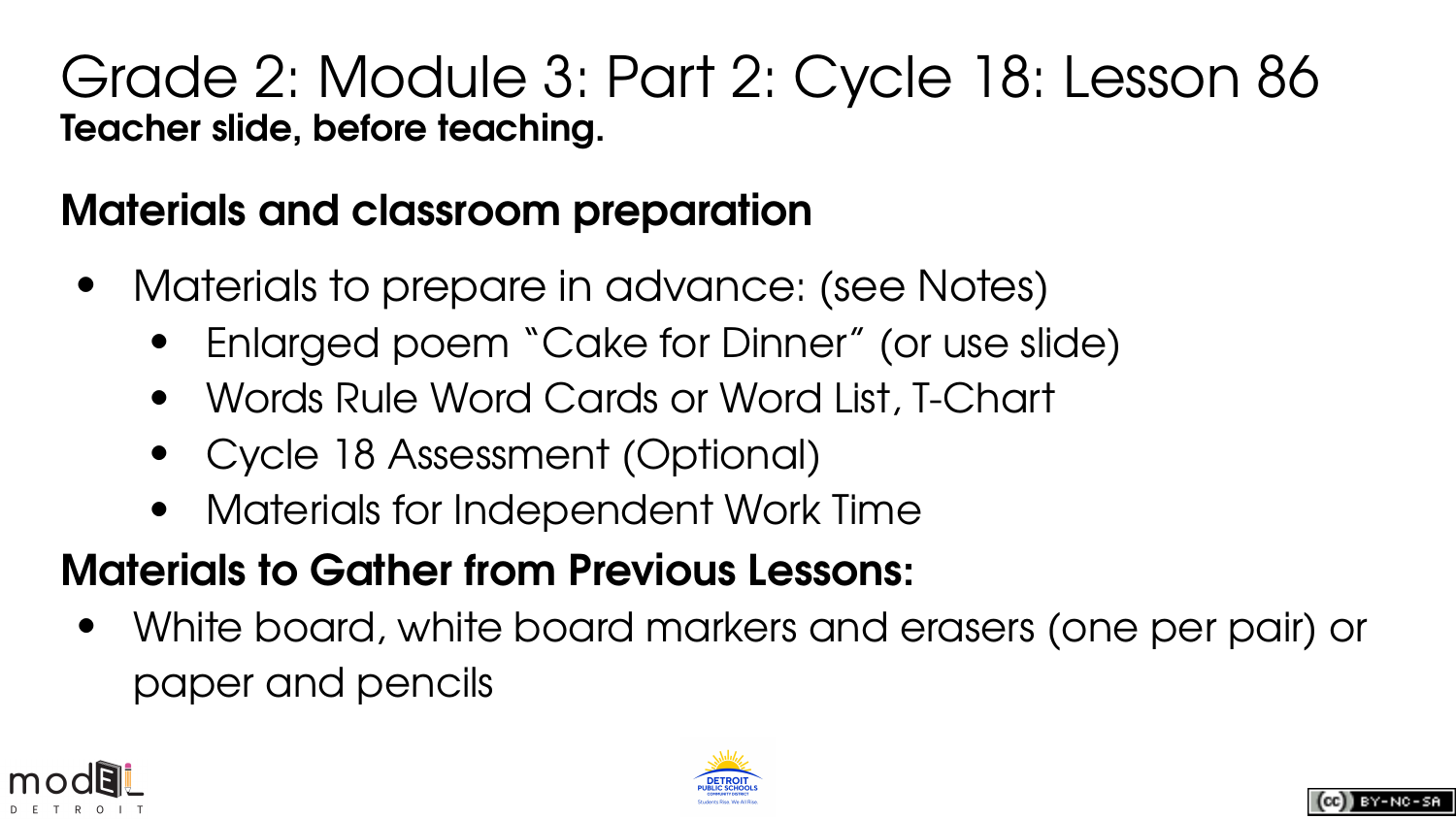

# Grade 2: Module 3: Part 2: Cycle 18: Lesson 86
Teacher slide, before teaching.
Materials and classroom preparation
Materials to prepare in advance: (see Notes)
Enlarged poem “Cake for Dinner” (or use slide)
Words Rule Word Cards or Word List, T-Chart
Cycle 18 Assessment (Optional)
Materials for Independent Work Time
Materials to Gather from Previous Lessons:
White board, white board markers and erasers (one per pair) or paper and pencils